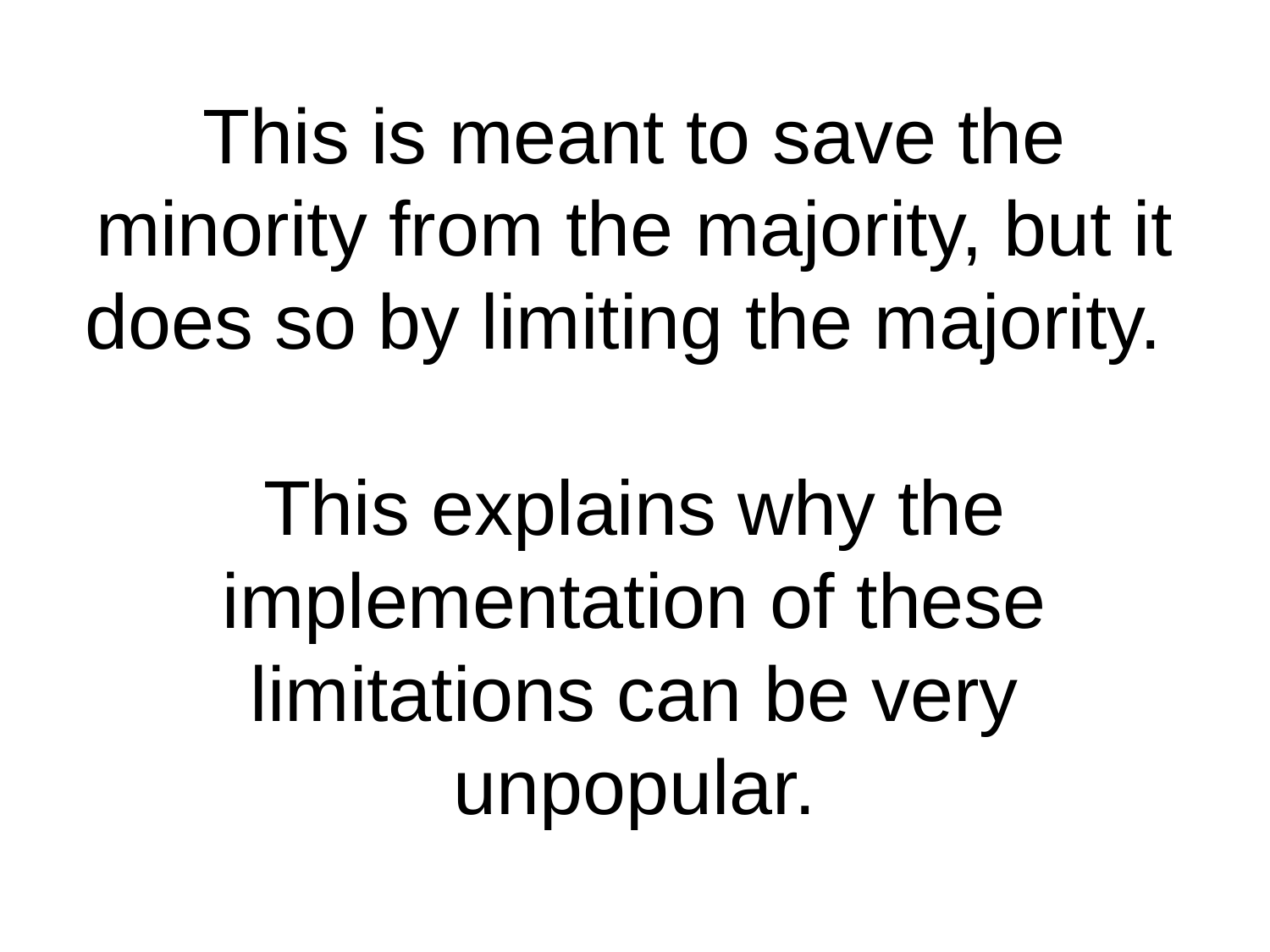

# This is meant to save the minority from the majority, but it does so by limiting the majority. This explains why the implementation of these limitations can be very unpopular.